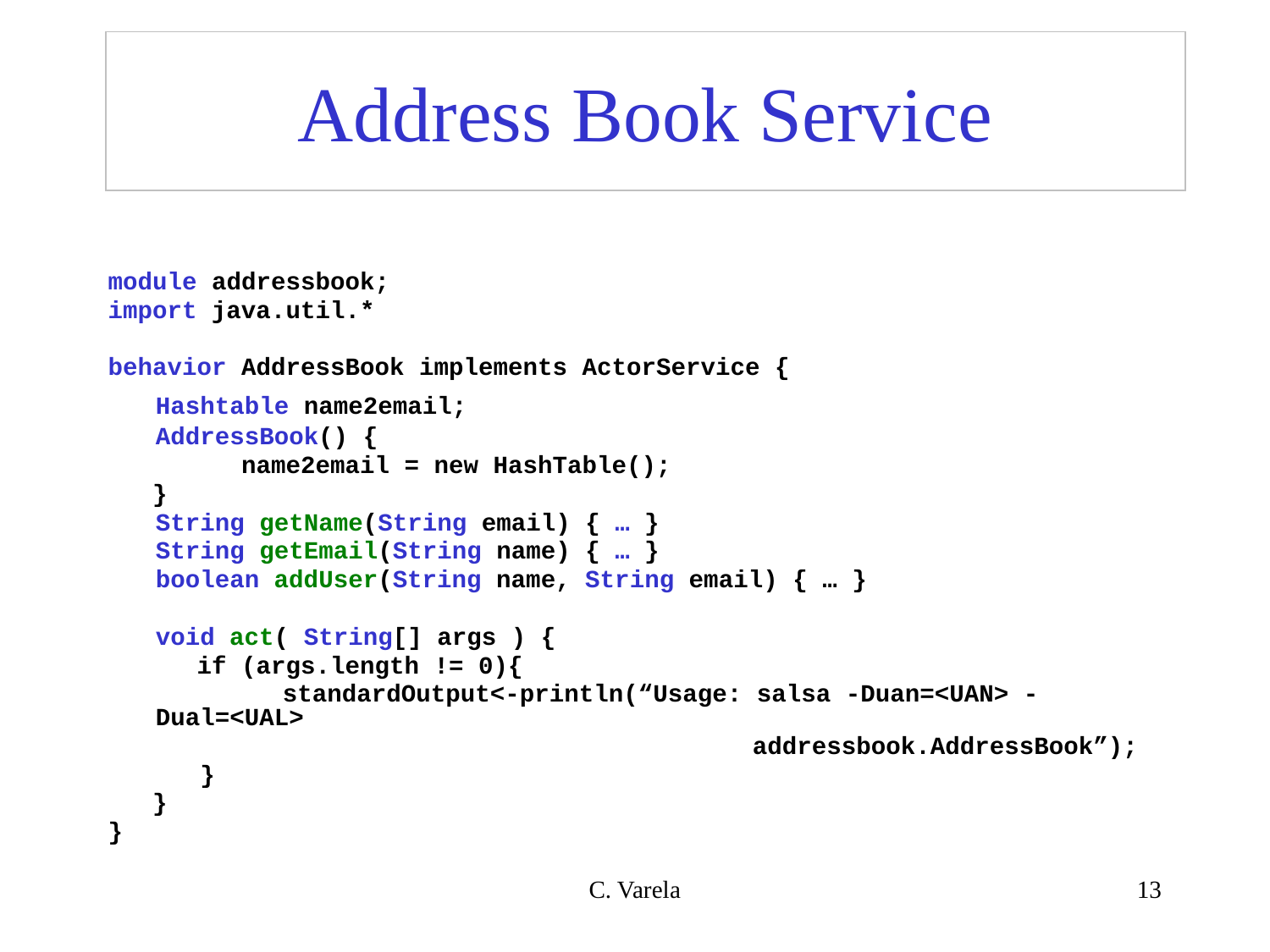

# Address Book Service
module addressbook;
import java.util.*

behavior AddressBook implements ActorService {
	Hashtable name2email;
	AddressBook() {
         name2email = new HashTable();
   }
	String getName(String email) { … }
	String getEmail(String name) { … }
	boolean addUser(String name, String email) { … }

	void act( String[] args ) {
      if (args.length != 0){
		standardOutput<-println(“Usage: salsa -Duan=<UAN> -Dual=<UAL>
					      addressbook.AddressBook”);
	   }
   }
}

C. Varela
13